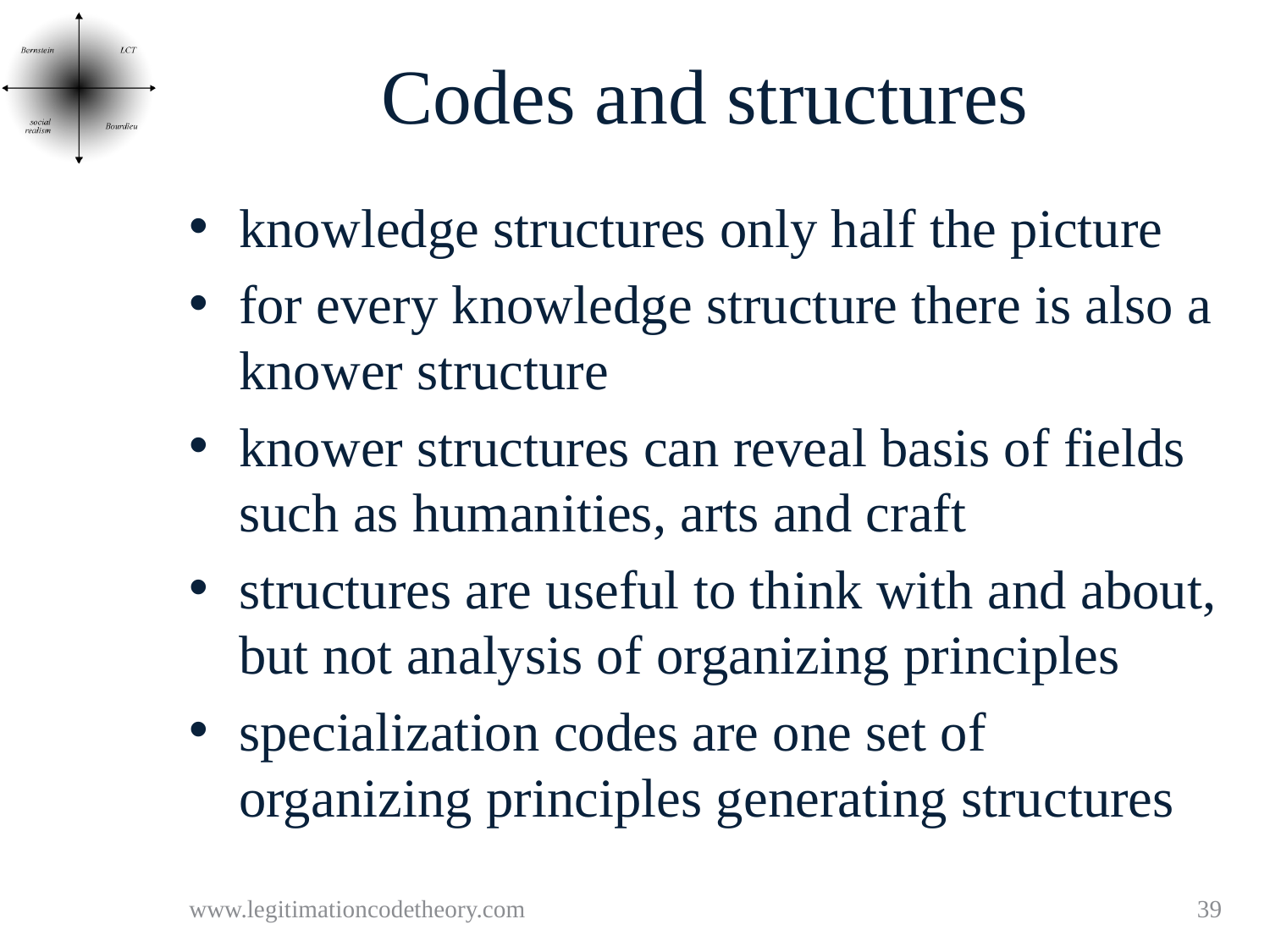

# Codes and structures

knowledge structures only half the picture
for every knowledge structure there is also a knower structure
knower structures can reveal basis of fields such as humanities, arts and craft
structures are useful to think with and about, but not analysis of organizing principles
specialization codes are one set of organizing principles generating structures
www.legitimationcodetheory.com
39